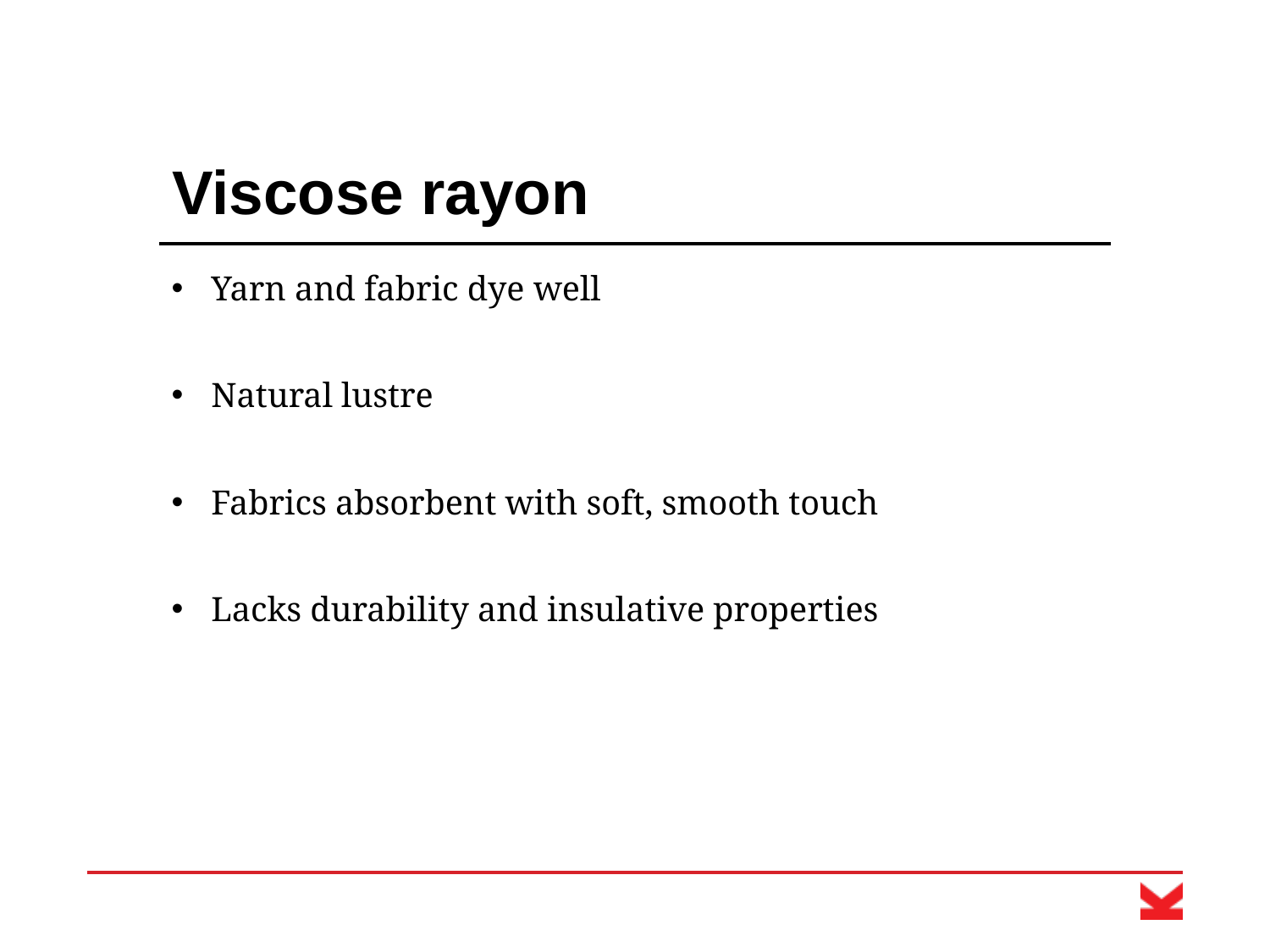

# Viscose rayon
Yarn and fabric dye well

Natural lustre

Fabrics absorbent with soft, smooth touch

Lacks durability and insulative properties